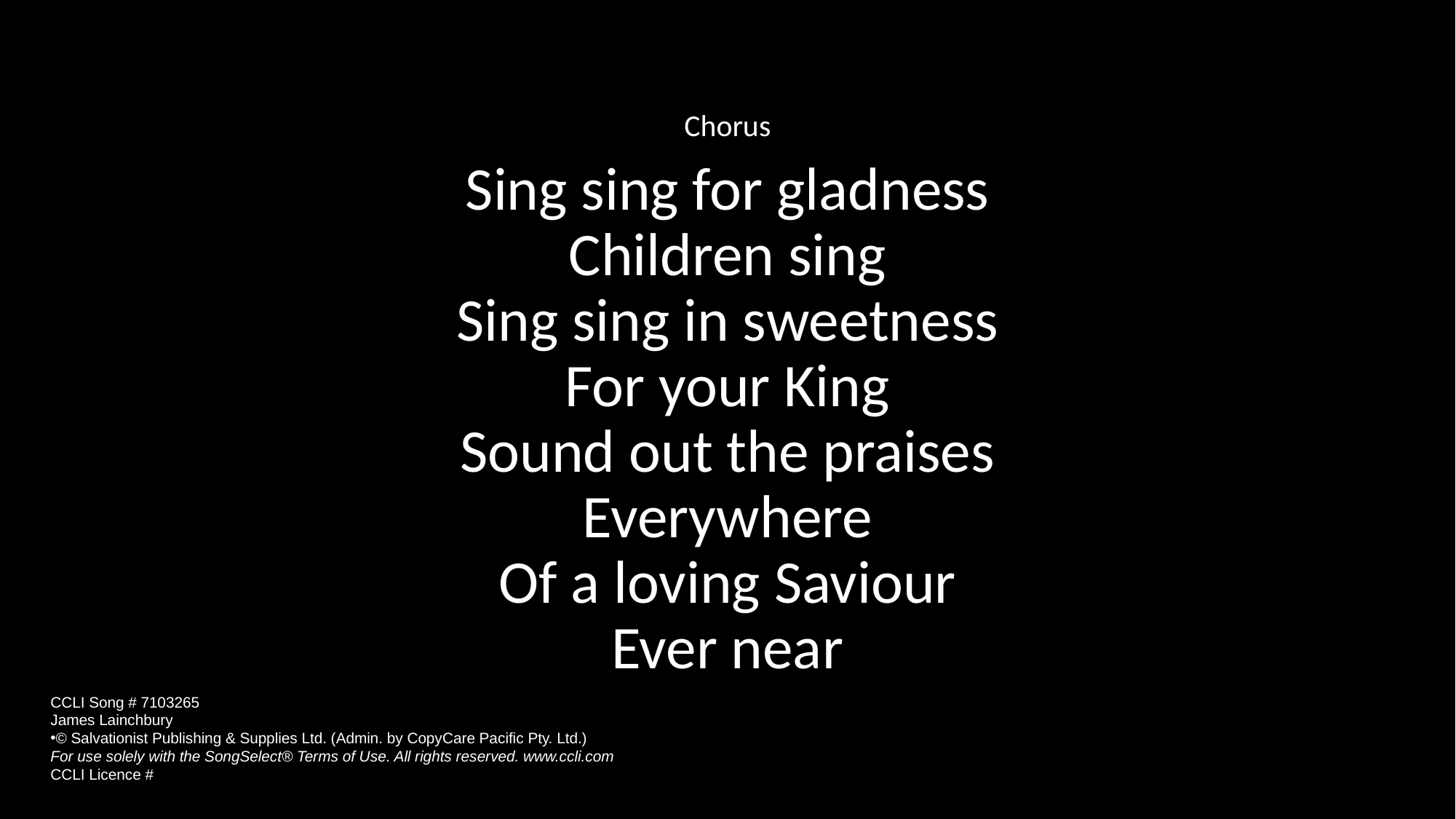

Chorus
Sing sing for gladness
Children sing
Sing sing in sweetness
For your King
Sound out the praises
Everywhere
Of a loving Saviour
Ever near
CCLI Song # 7103265
James Lainchbury
© Salvationist Publishing & Supplies Ltd. (Admin. by CopyCare Pacific Pty. Ltd.)
For use solely with the SongSelect® Terms of Use. All rights reserved. www.ccli.com
CCLI Licence #